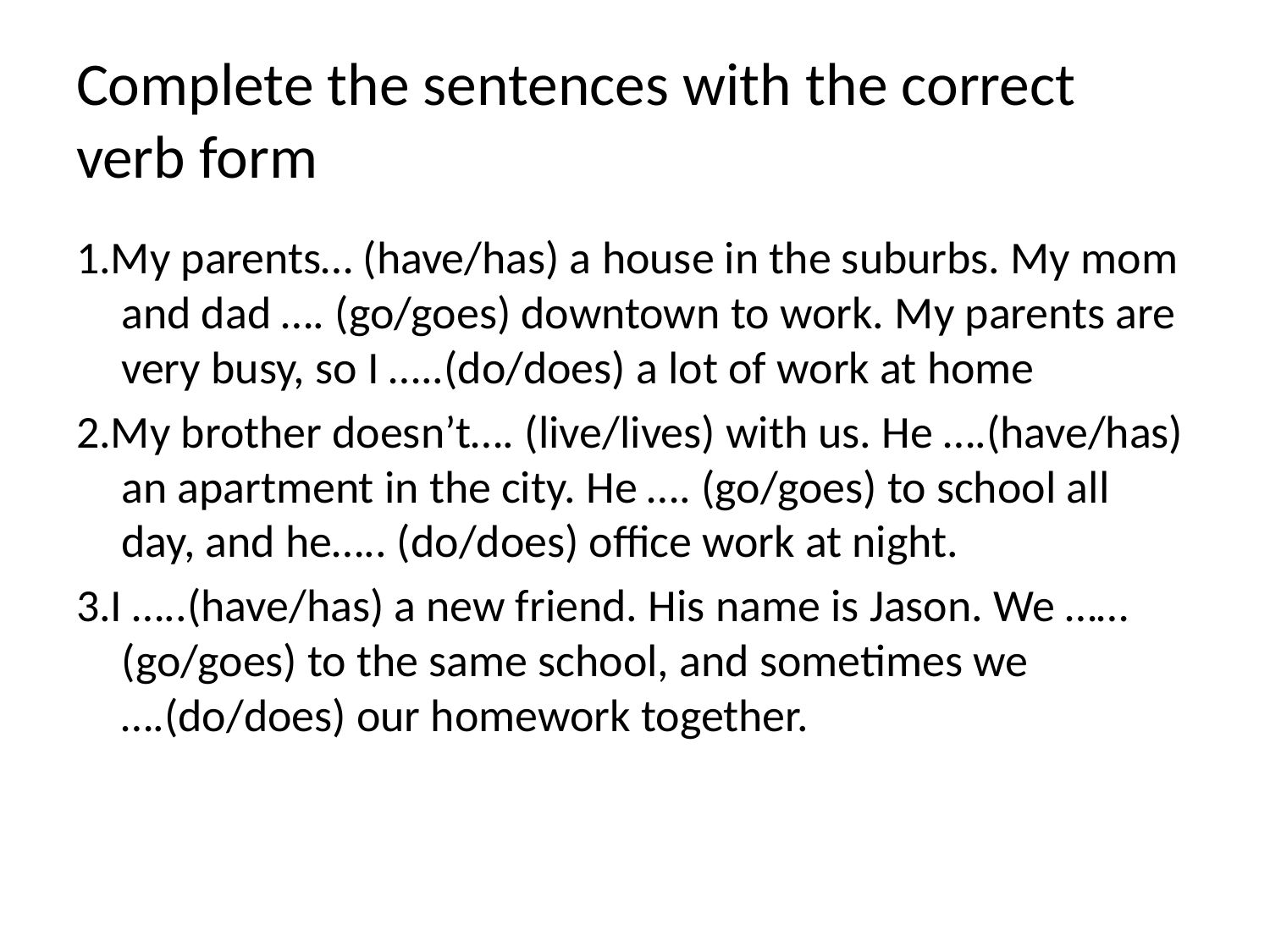

# Complete the sentences with the correct verb form
1.My parents… (have/has) a house in the suburbs. My mom and dad …. (go/goes) downtown to work. My parents are very busy, so I …..(do/does) a lot of work at home
2.My brother doesn’t…. (live/lives) with us. He ….(have/has) an apartment in the city. He …. (go/goes) to school all day, and he….. (do/does) office work at night.
3.I …..(have/has) a new friend. His name is Jason. We ……(go/goes) to the same school, and sometimes we ….(do/does) our homework together.